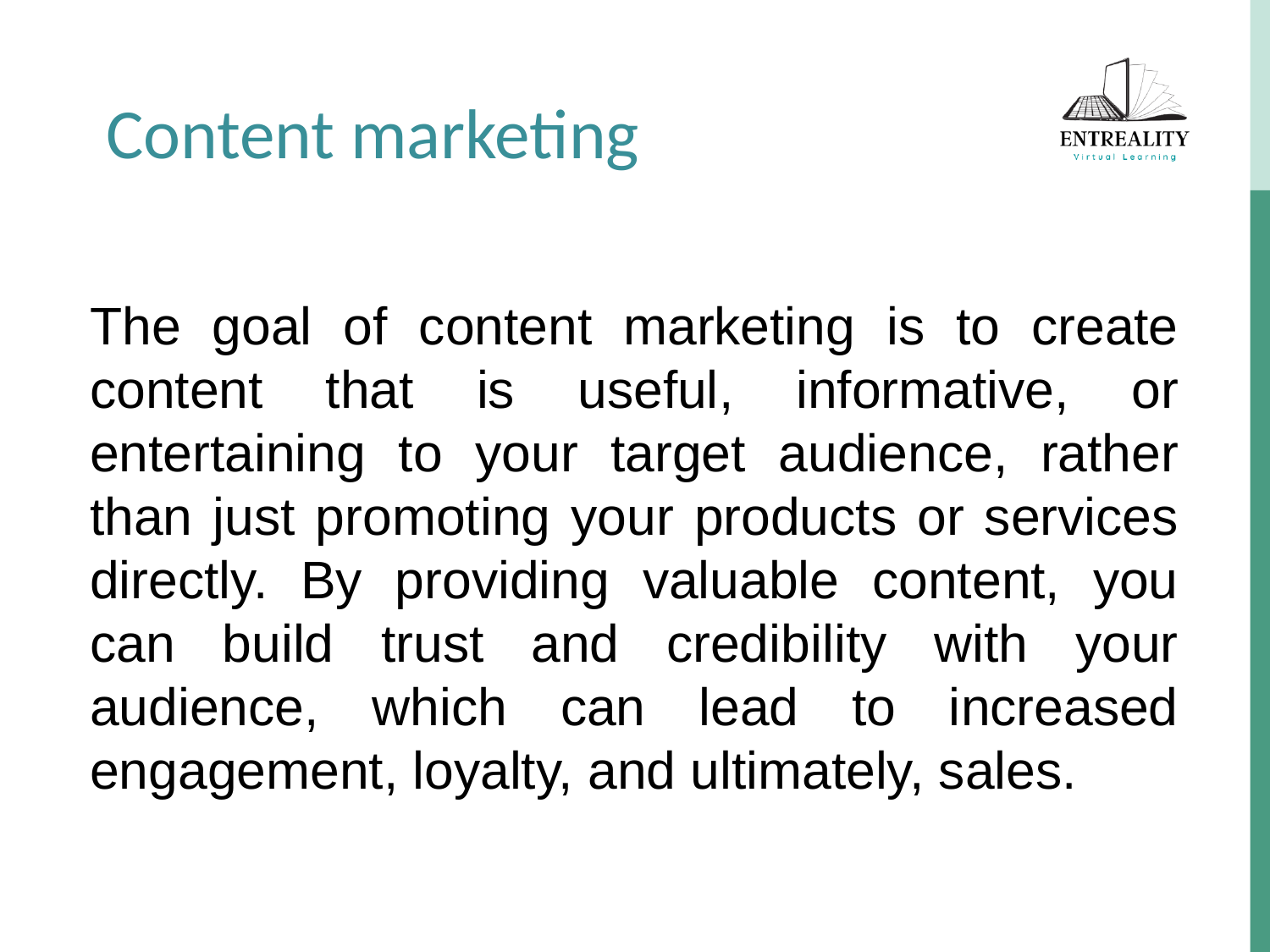

Content marketing

The goal of content marketing is to create content that is useful, informative, or entertaining to your target audience, rather than just promoting your products or services directly. By providing valuable content, you can build trust and credibility with your audience, which can lead to increased engagement, loyalty, and ultimately, sales.